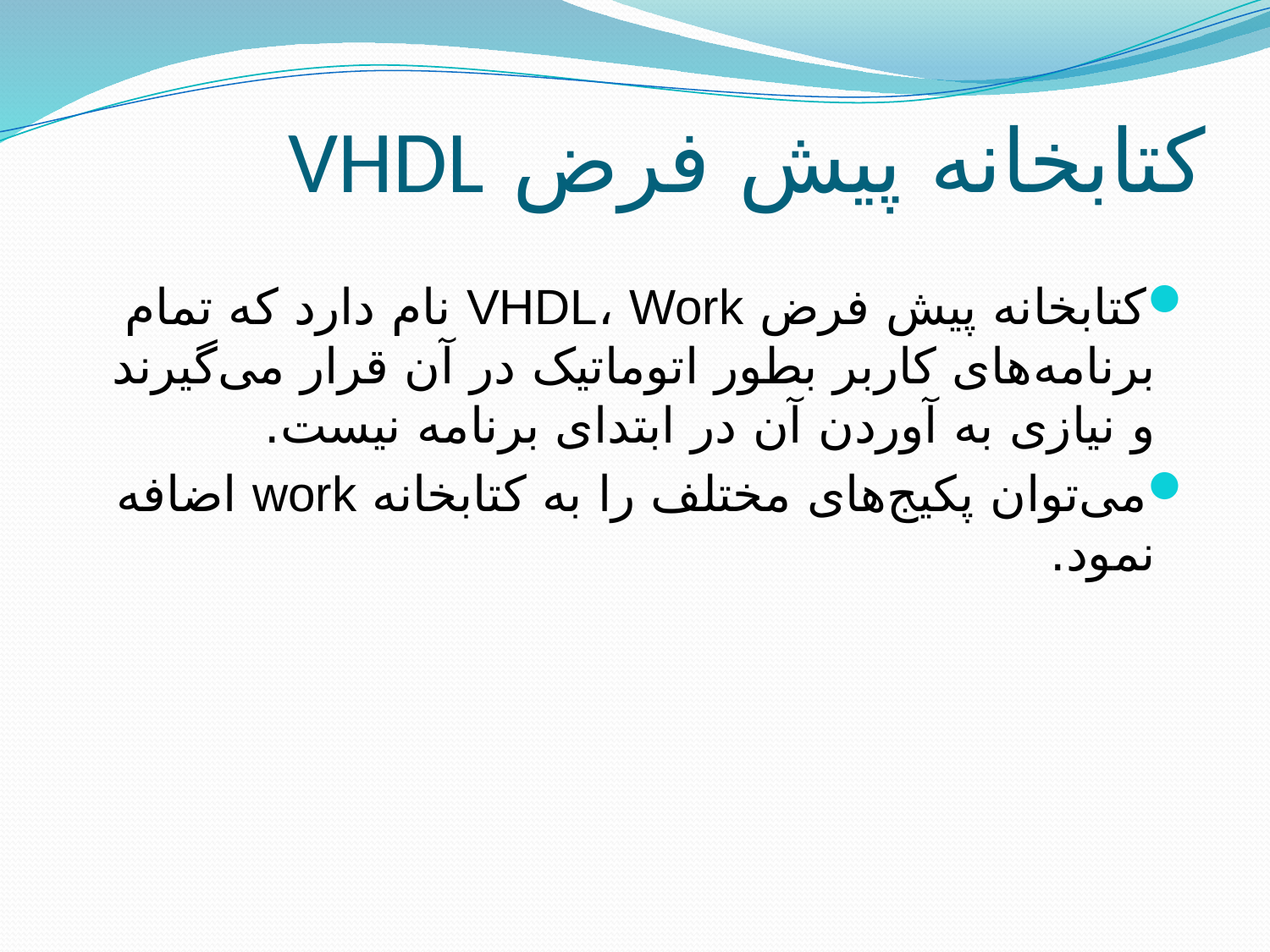

# کتابخانه پیش فرض VHDL
کتابخانه پیش فرض VHDL، Work نام دارد که تمام برنامه‌های کاربر بطور اتوماتیک در آن قرار می‌گیرند و نیازی به آوردن آن در ابتدای برنامه نیست.
می‌توان پکیج‌های مختلف را به کتابخانه work اضافه نمود.